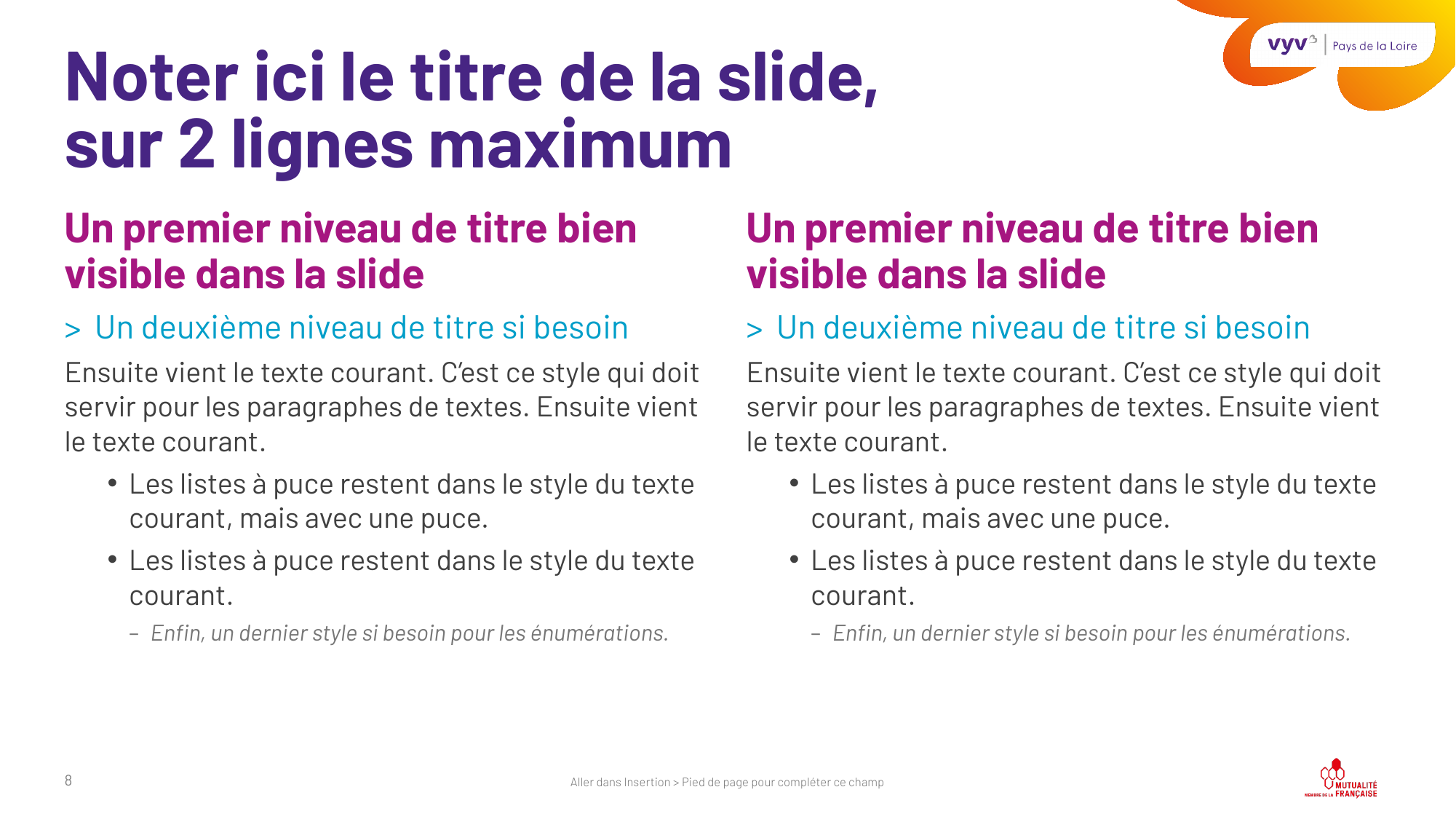

# Noter ici le titre de la slide, sur 2 lignes maximum
Un premier niveau de titre bien visible dans la slide
Un deuxième niveau de titre si besoin
Ensuite vient le texte courant. C’est ce style qui doit servir pour les paragraphes de textes. Ensuite vient le texte courant.
Les listes à puce restent dans le style du texte courant, mais avec une puce.
Les listes à puce restent dans le style du texte courant.
Enfin, un dernier style si besoin pour les énumérations.
Un premier niveau de titre bien visible dans la slide
Un deuxième niveau de titre si besoin
Ensuite vient le texte courant. C’est ce style qui doit servir pour les paragraphes de textes. Ensuite vient le texte courant.
Les listes à puce restent dans le style du texte courant, mais avec une puce.
Les listes à puce restent dans le style du texte courant.
Enfin, un dernier style si besoin pour les énumérations.
8
Aller dans Insertion > Pied de page pour compléter ce champ